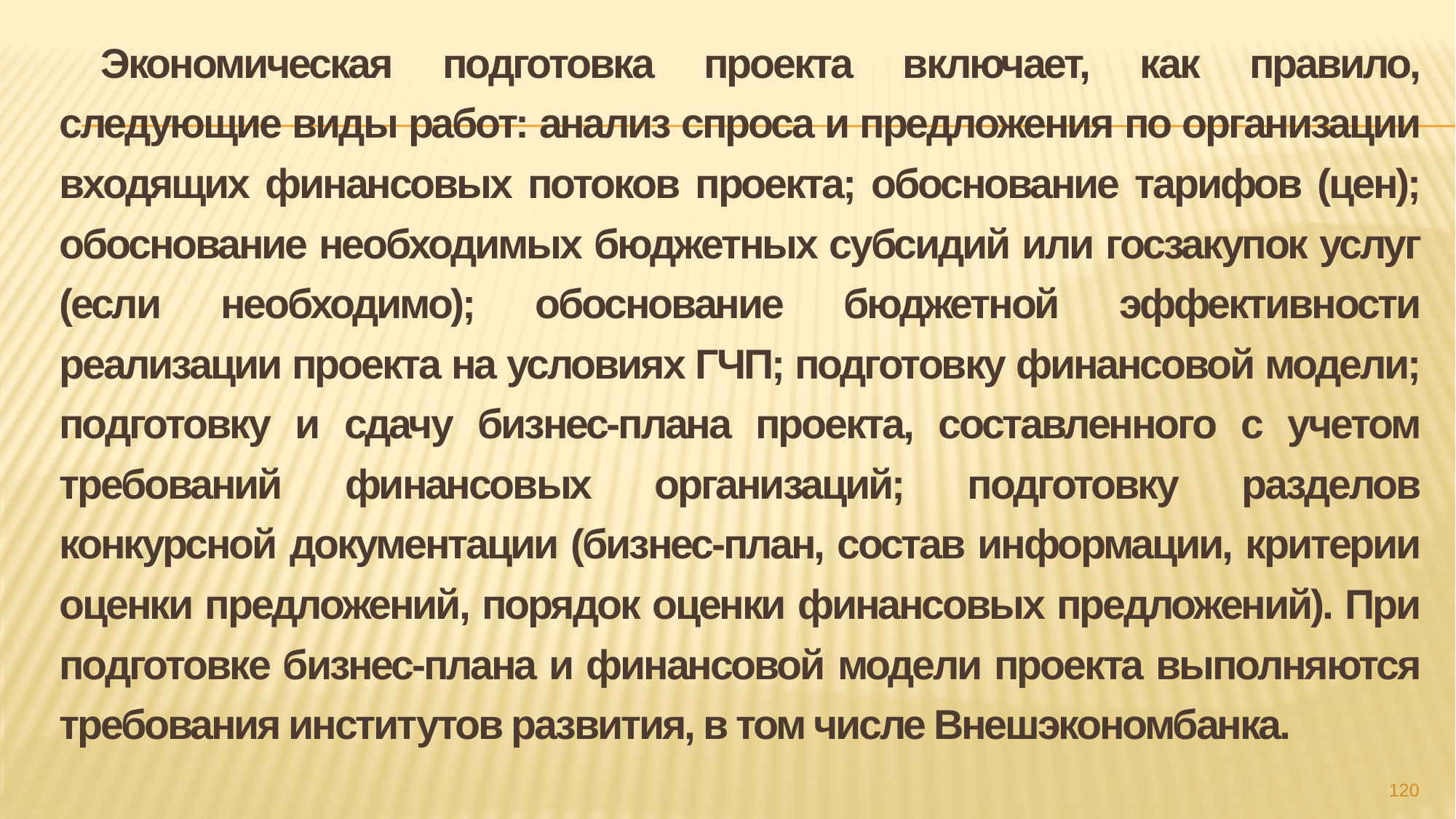

Экономическая подготовка проекта включает, как правило, следующие виды работ: анализ спроса и предложения по организации входящих финансовых потоков проекта; обоснование тарифов (цен); обоснование необходимых бюджетных субсидий или госзакупок услуг (если необходимо); обоснование бюджетной эффективности реализации проекта на условиях ГЧП; подготовку финансовой модели; подготовку и сдачу бизнес-плана проекта, составленного с учетом требований финансовых организаций; подготовку разделов конкурсной документации (бизнес-план, состав информации, критерии оценки предложений, порядок оценки финансовых предложений). При подготовке бизнес-плана и финансовой модели проекта выполняются требования институтов развития, в том числе Внешэкономбанка.
#
120